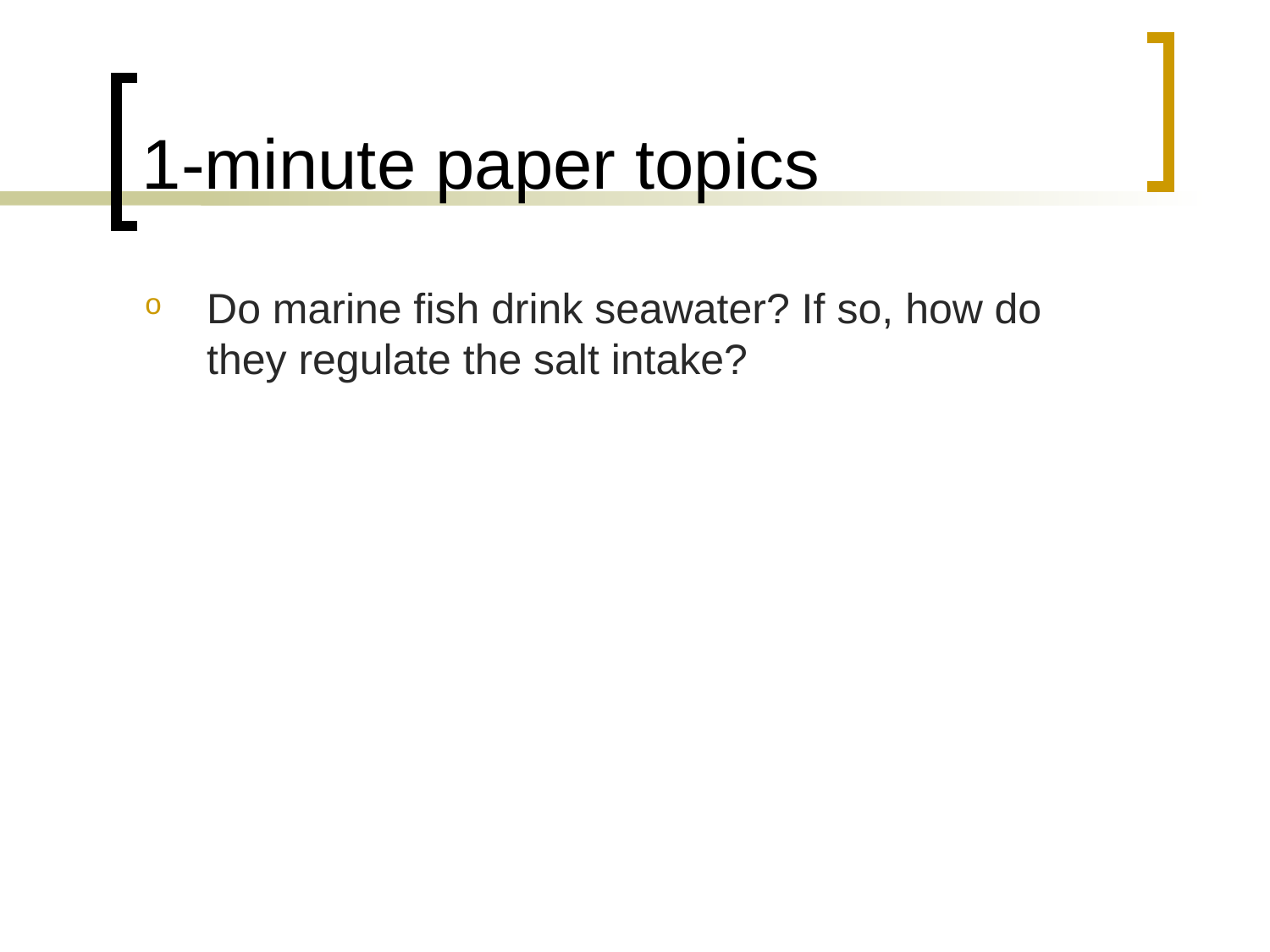

# 1-minute paper topics
Do marine fish drink seawater? If so, how do they regulate the salt intake?